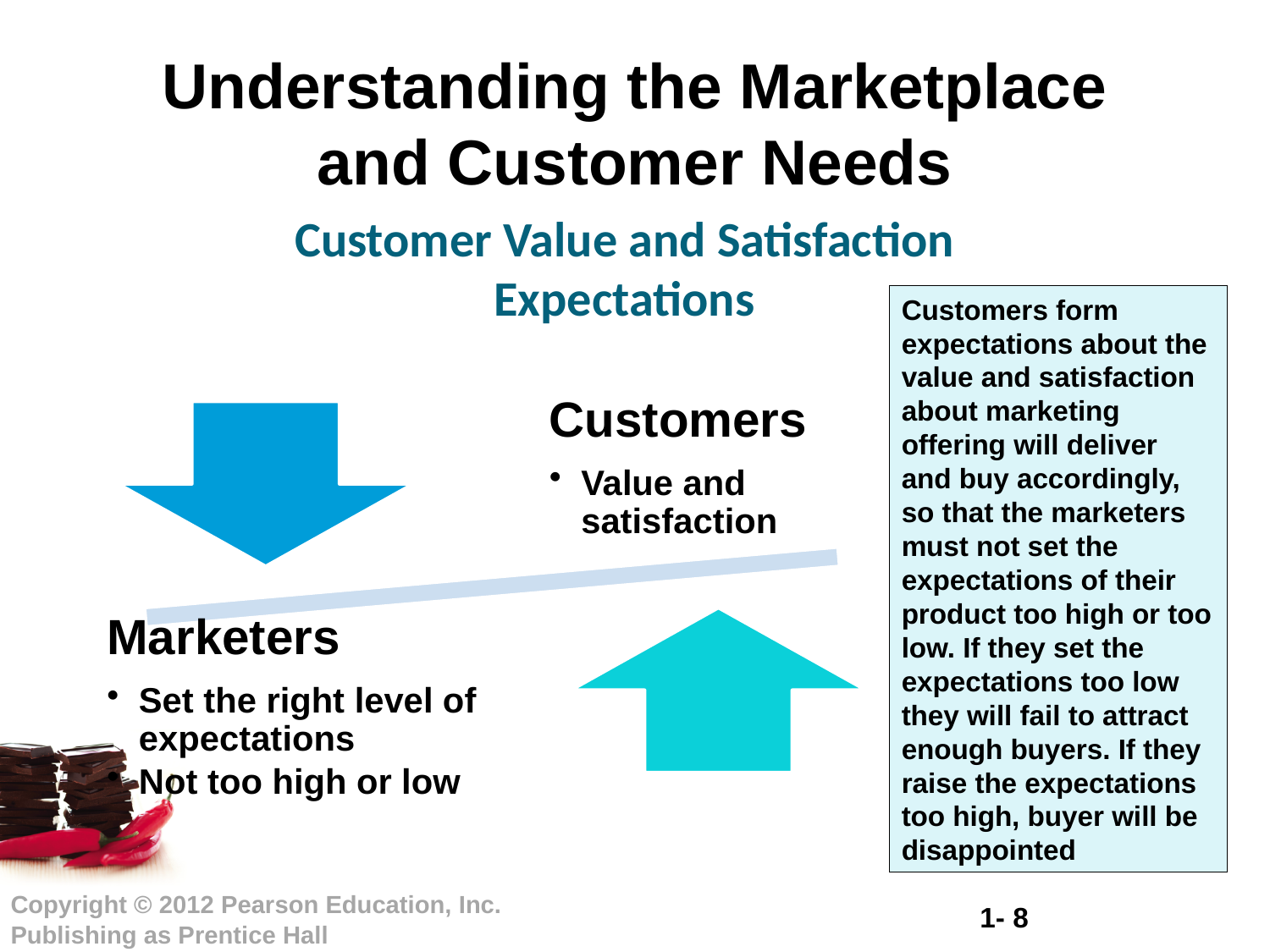

# Understanding the Marketplace and Customer Needs
Customer Value and Satisfaction
Expectations

Customers form expectations about the value and satisfaction about marketing offering will deliver and buy accordingly, so that the marketers must not set the expectations of their product too high or too low. If they set the expectations too low they will fail to attract enough buyers. If they raise the expectations too high, buyer will be disappointed
Customers
Value and satisfaction
Marketers
Set the right level of expectations
Not too high or low